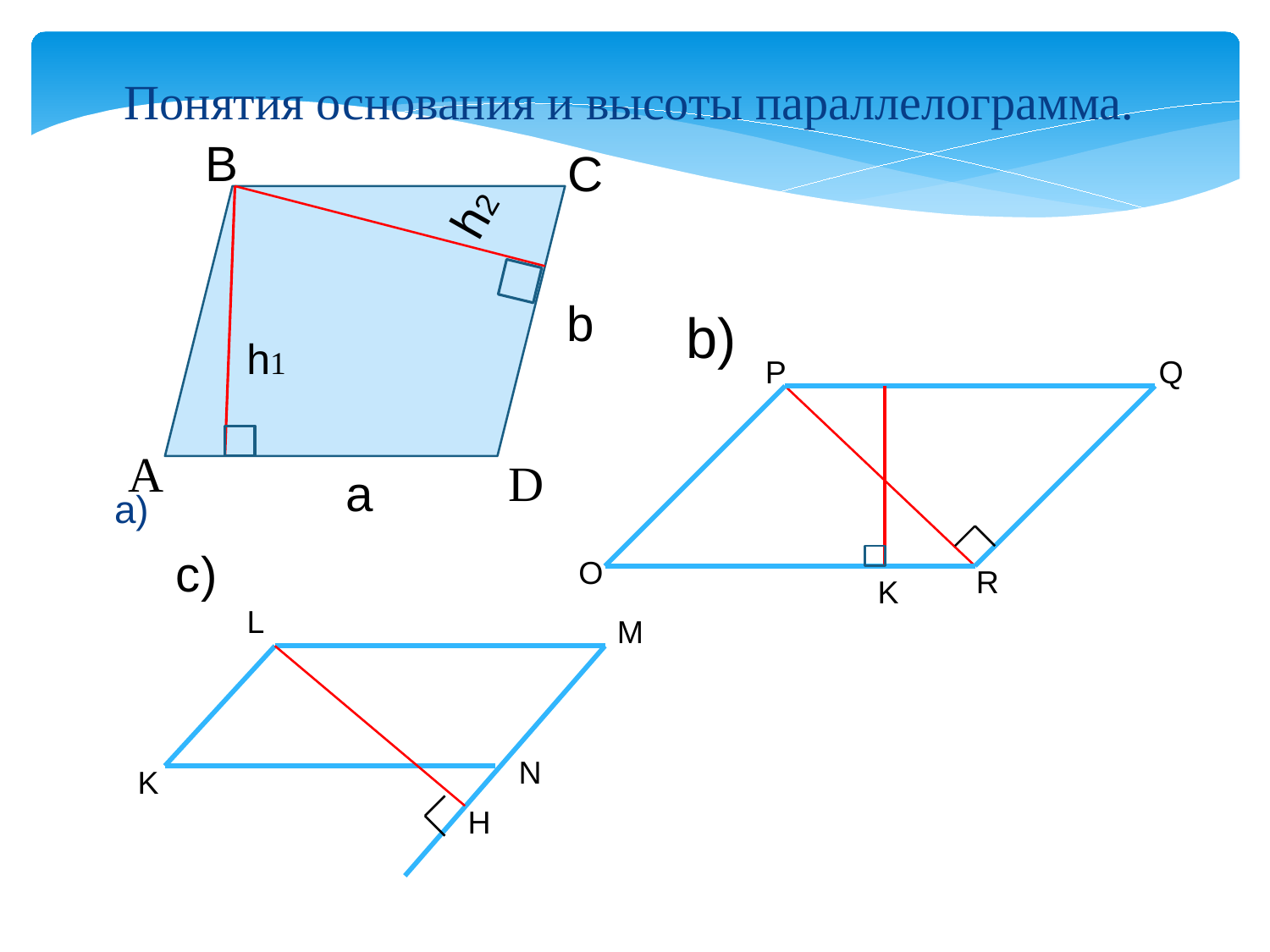

# Понятия основания и высоты параллелограмма.
B
C
а)
h2

b
b)
h1
P
Q

A
D
а
c)
O

R
K
L
M
N
K
H